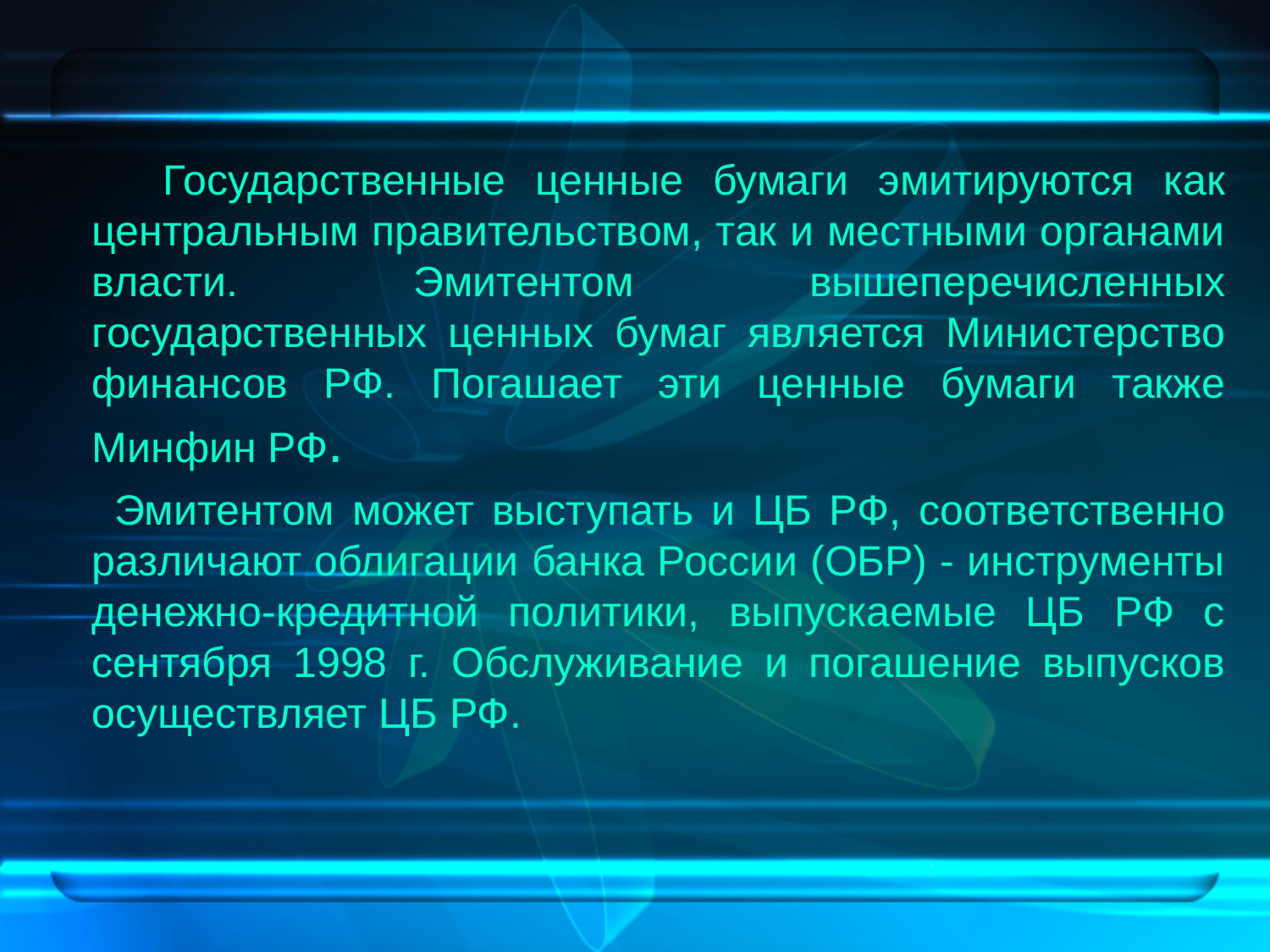

Государственные ценные бумаги эмитируются как центральным правительством, так и местными органами власти. Эмитентом вышеперечисленных государственных ценных бумаг является Министерство финансов РФ. Погашает эти ценные бумаги также Минфин РФ.
    Эмитентом может выступать и ЦБ РФ, соответственно различают облигации банка России (ОБР) - инструменты денежно-кредитной политики, выпускаемые ЦБ РФ с сентября 1998 г. Обслуживание и погашение выпусков осуществляет ЦБ РФ.